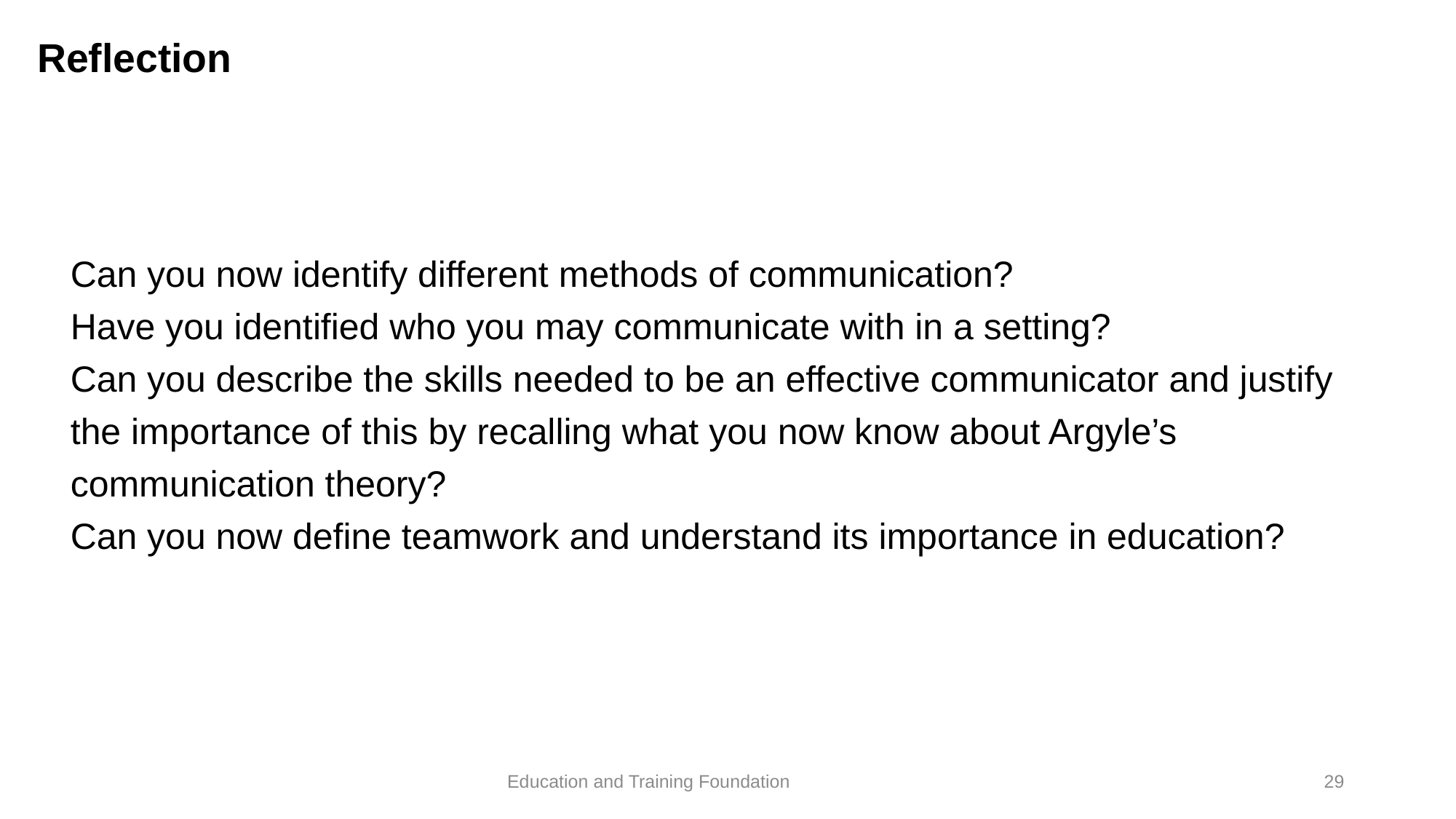

# Reflection

Can you now identify different methods of communication?
Have you identified who you may communicate with in a setting?
Can you describe the skills needed to be an effective communicator and justify the importance of this by recalling what you now know about Argyle’s communication theory?
Can you now define teamwork and understand its importance in education?

29
Education and Training Foundation